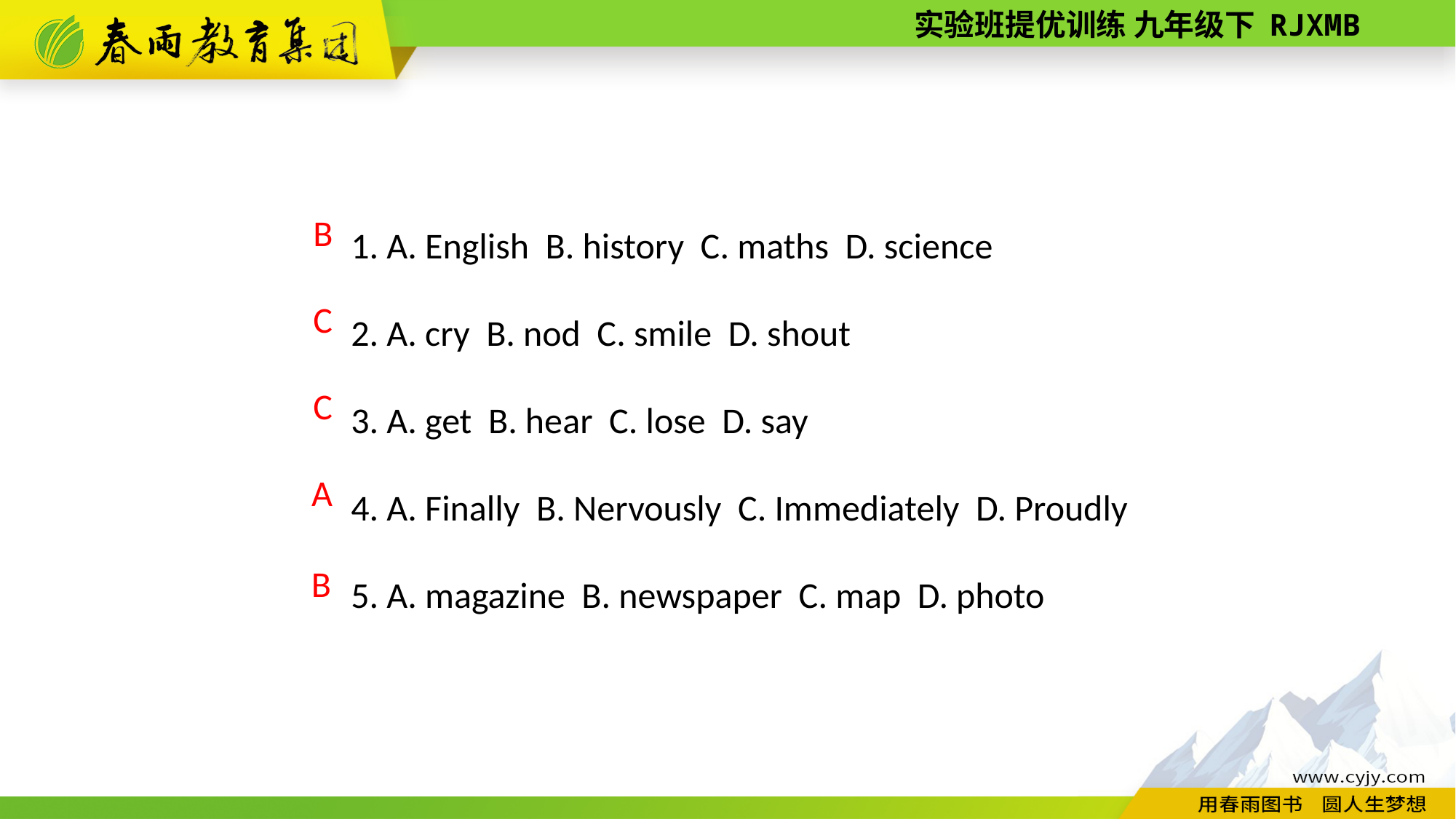

1. A. English  B. history  C. maths  D. science
2. A. cry  B. nod  C. smile  D. shout
3. A. get  B. hear  C. lose  D. say
4. A. Finally  B. Nervously  C. Immediately  D. Proudly
5. A. magazine  B. newspaper  C. map  D. photo
B
C
C
A
B